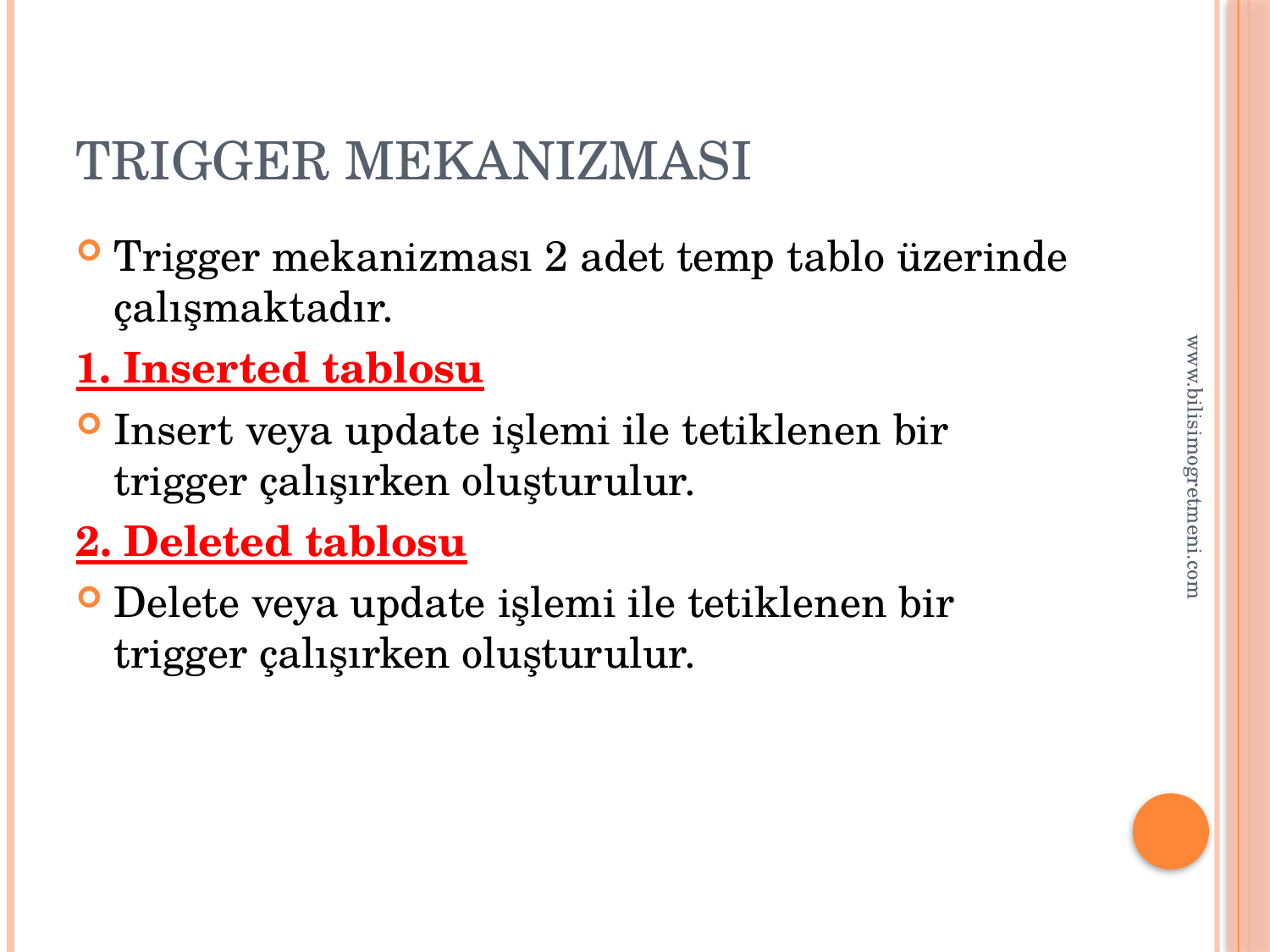

# TRIGGER MEKANIZMASI
Trigger mekanizması 2 adet temp tablo üzerinde çalışmaktadır.
1. Inserted tablosu
Insert veya update işlemi ile tetiklenen bir trigger çalışırken oluşturulur.
2. Deleted tablosu
Delete veya update işlemi ile tetiklenen bir trigger çalışırken oluşturulur.

www.bilisimogretmeni.com